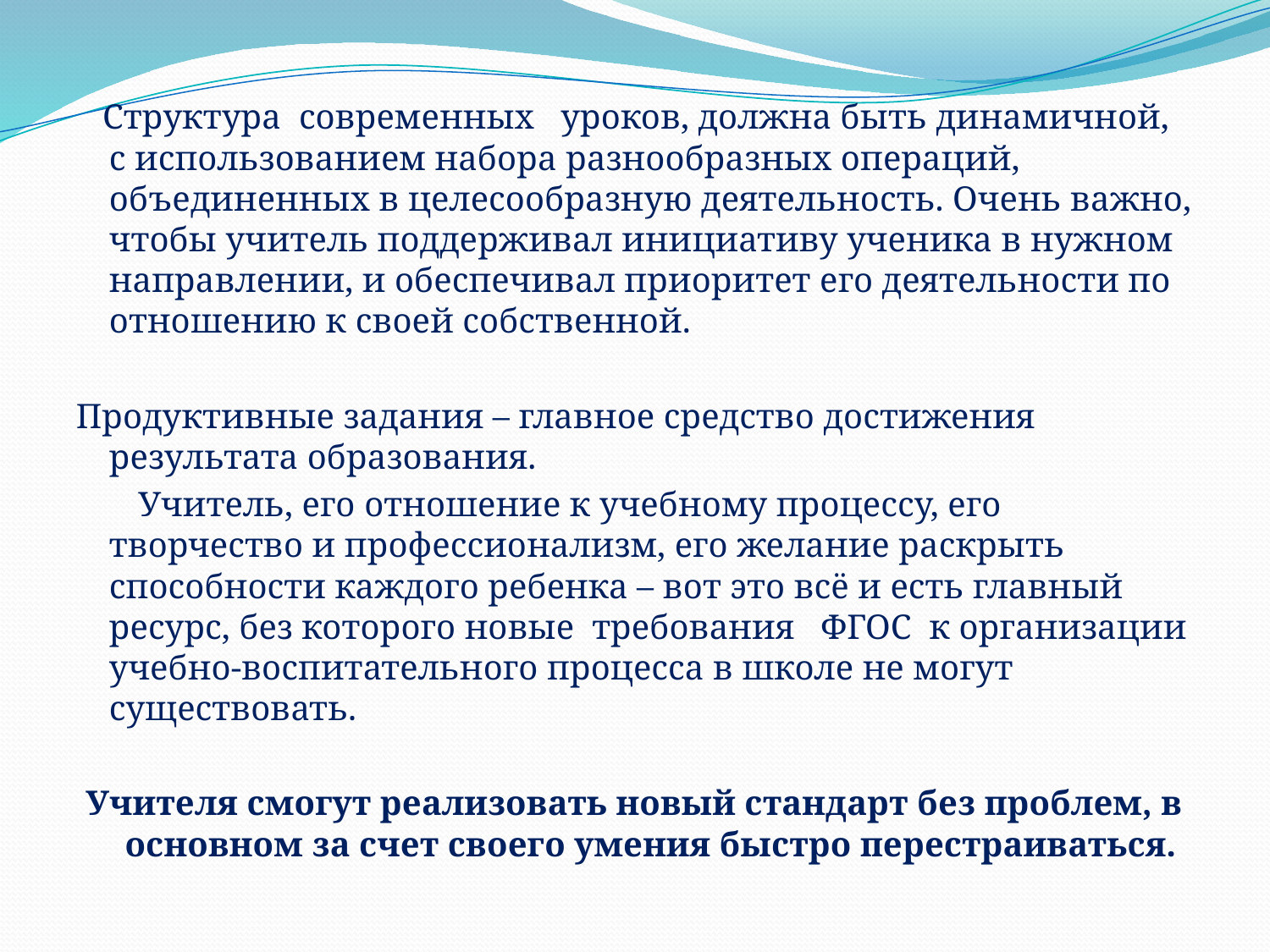

Структура  современных   уроков, должна быть динамичной, с использованием набора разнообразных операций, объединенных в целесообразную деятельность. Очень важно, чтобы учитель поддерживал инициативу ученика в нужном направлении, и обеспечивал приоритет его деятельности по отношению к своей собственной.

Продуктивные задания – главное средство достижения результата образования.
       Учитель, его отношение к учебному процессу, его творчество и профессионализм, его желание раскрыть способности каждого ребенка – вот это всё и есть главный ресурс, без которого новые  требования   ФГОС  к организации учебно-воспитательного процесса в школе не могут существовать.

Учителя смогут реализовать новый стандарт без проблем, в основном за счет своего умения быстро перестраиваться.